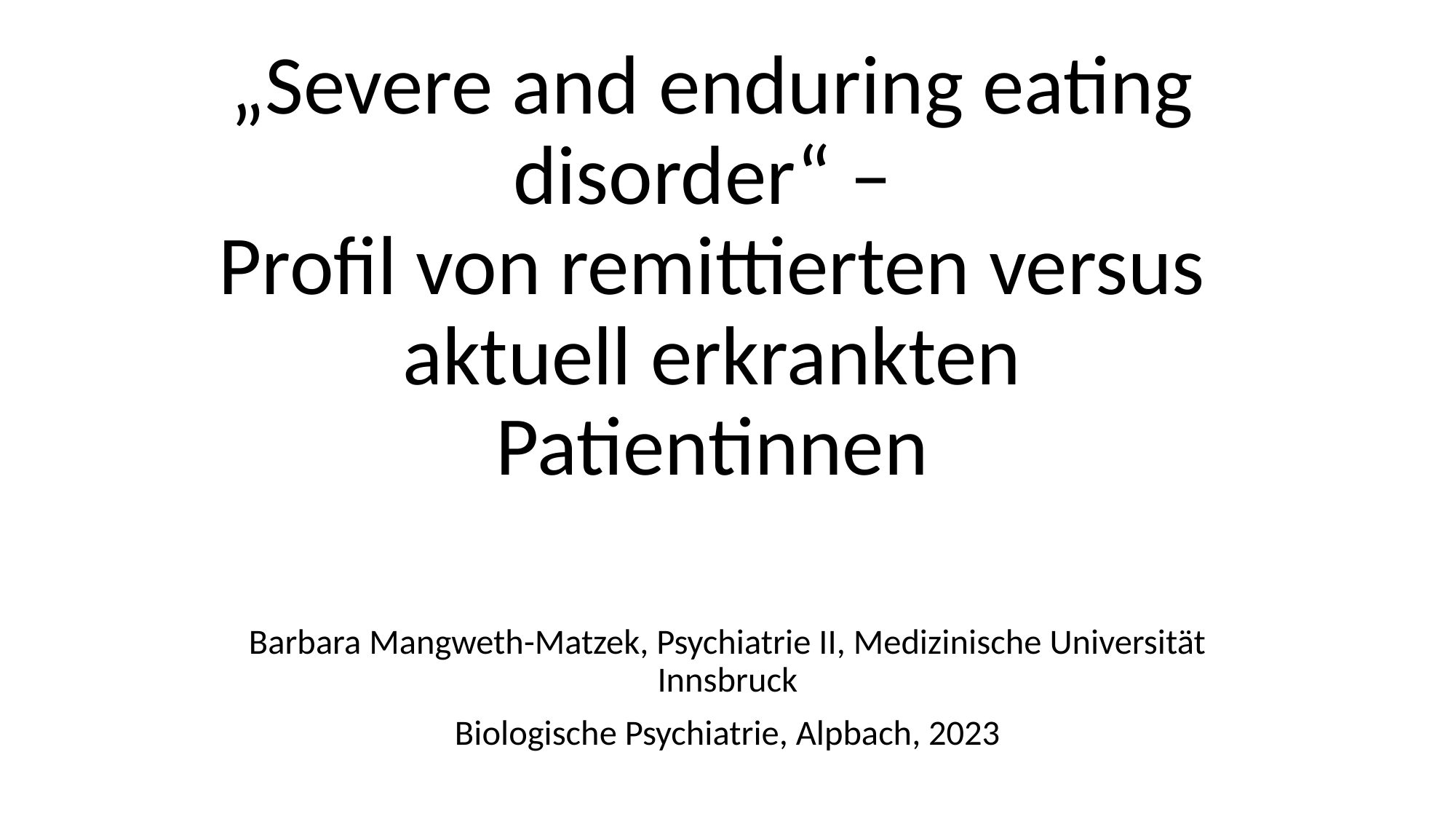

# „Severe and enduring eating disorder“ – Profil von remittierten versus aktuell erkrankten Patientinnen

Barbara Mangweth-Matzek, Psychiatrie II, Medizinische Universität Innsbruck
Biologische Psychiatrie, Alpbach, 2023